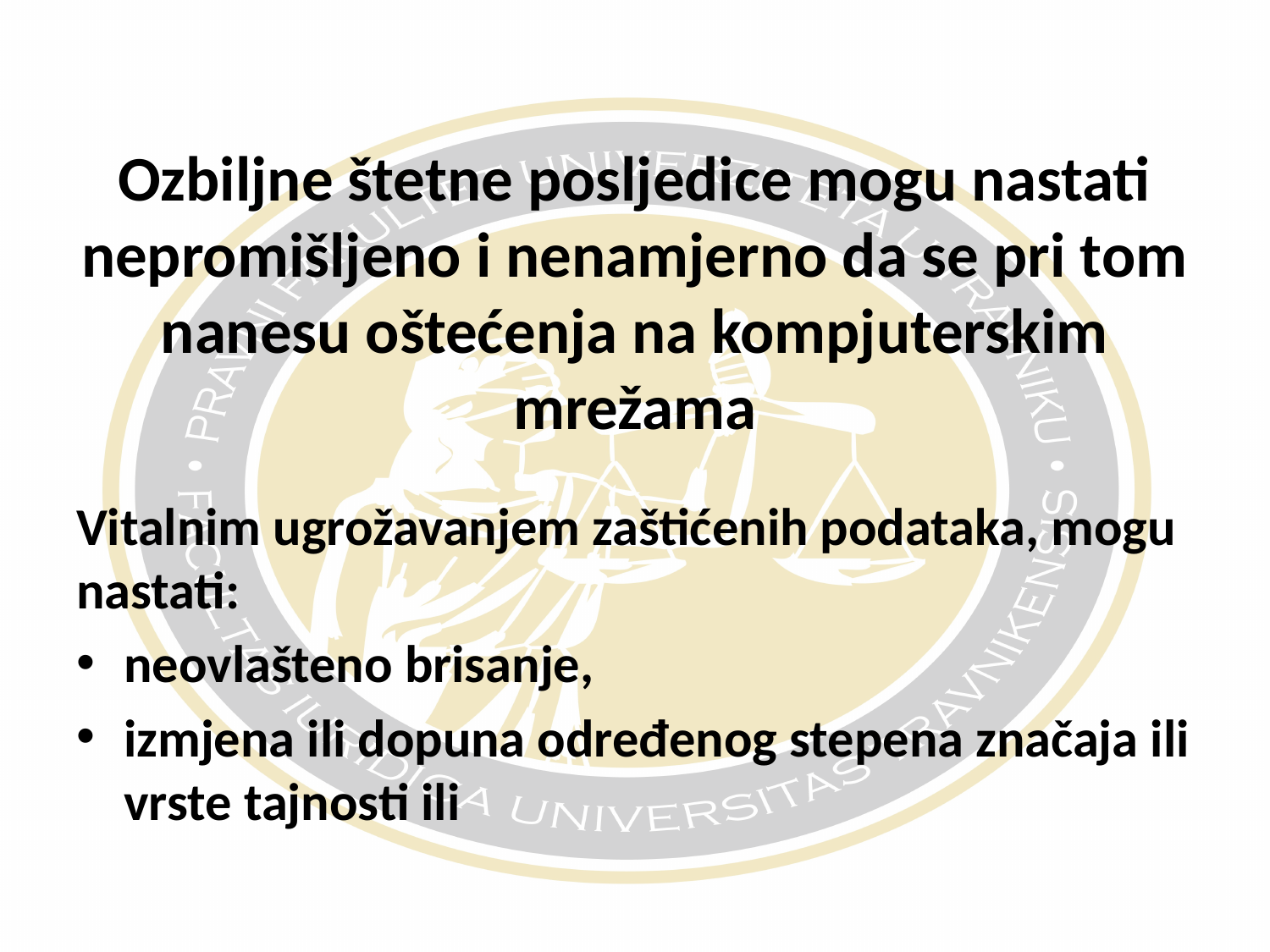

# Ozbiljne štetne posljedice mogu nastati nepromišljeno i nenamjerno da se pri tom nanesu oštećenja na kompjuterskim mrežama
Vitalnim ugrožavanjem zaštićenih podataka, mogu nastati:
neovlašteno brisanje,
izmjena ili dopuna određenog stepena značaja ili vrste tajnosti ili